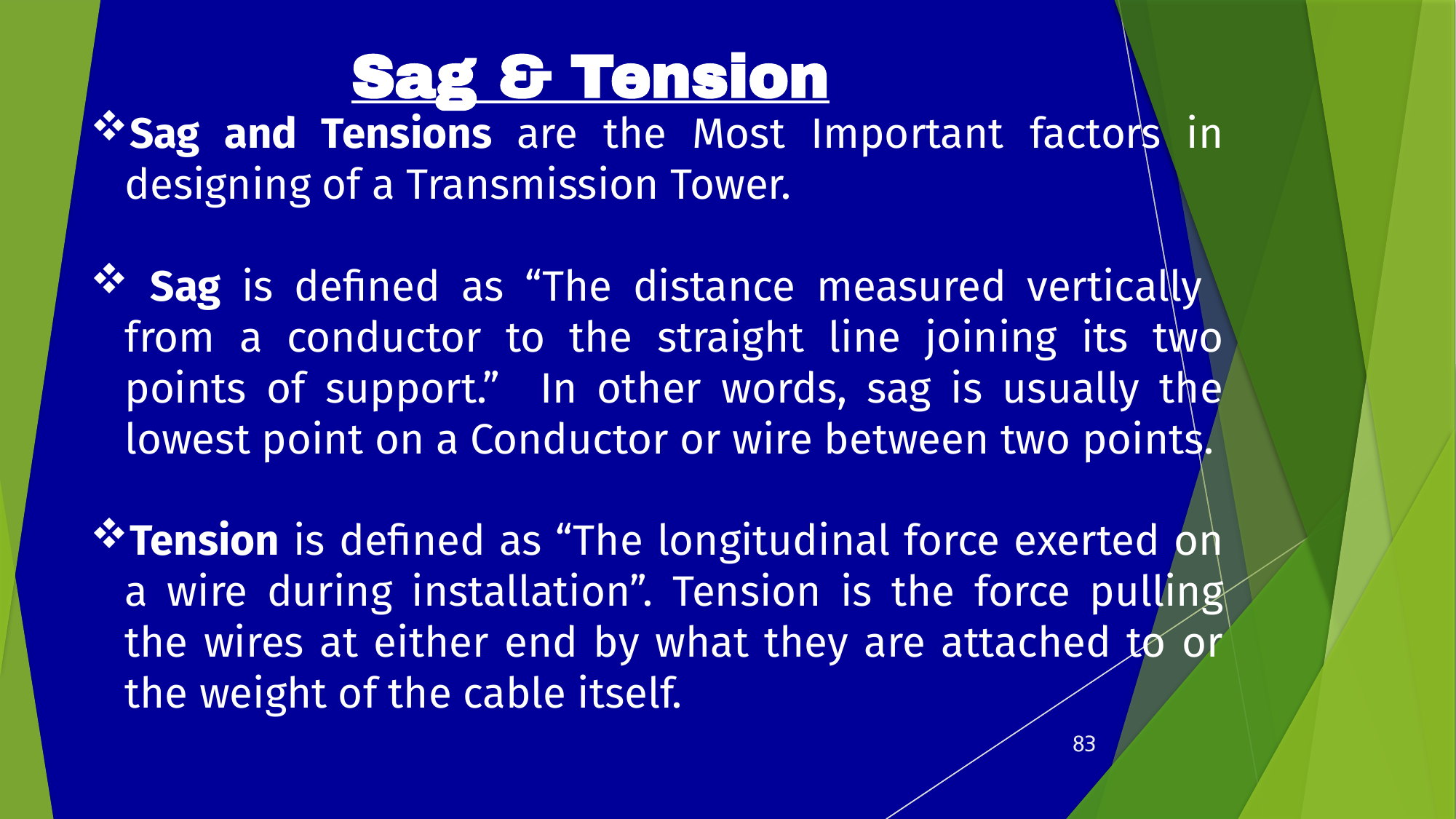

Sag & Tension
Sag and Tensions are the Most Important factors in designing of a Transmission Tower.

 Sag is defined as “The distance measured vertically  from a conductor to the straight line joining its two points of support.”  In other words, sag is usually the lowest point on a Conductor or wire between two points.

Tension is defined as “The longitudinal force exerted on a wire during installation”. Tension is the force pulling the wires at either end by what they are attached to or the weight of the cable itself.
83